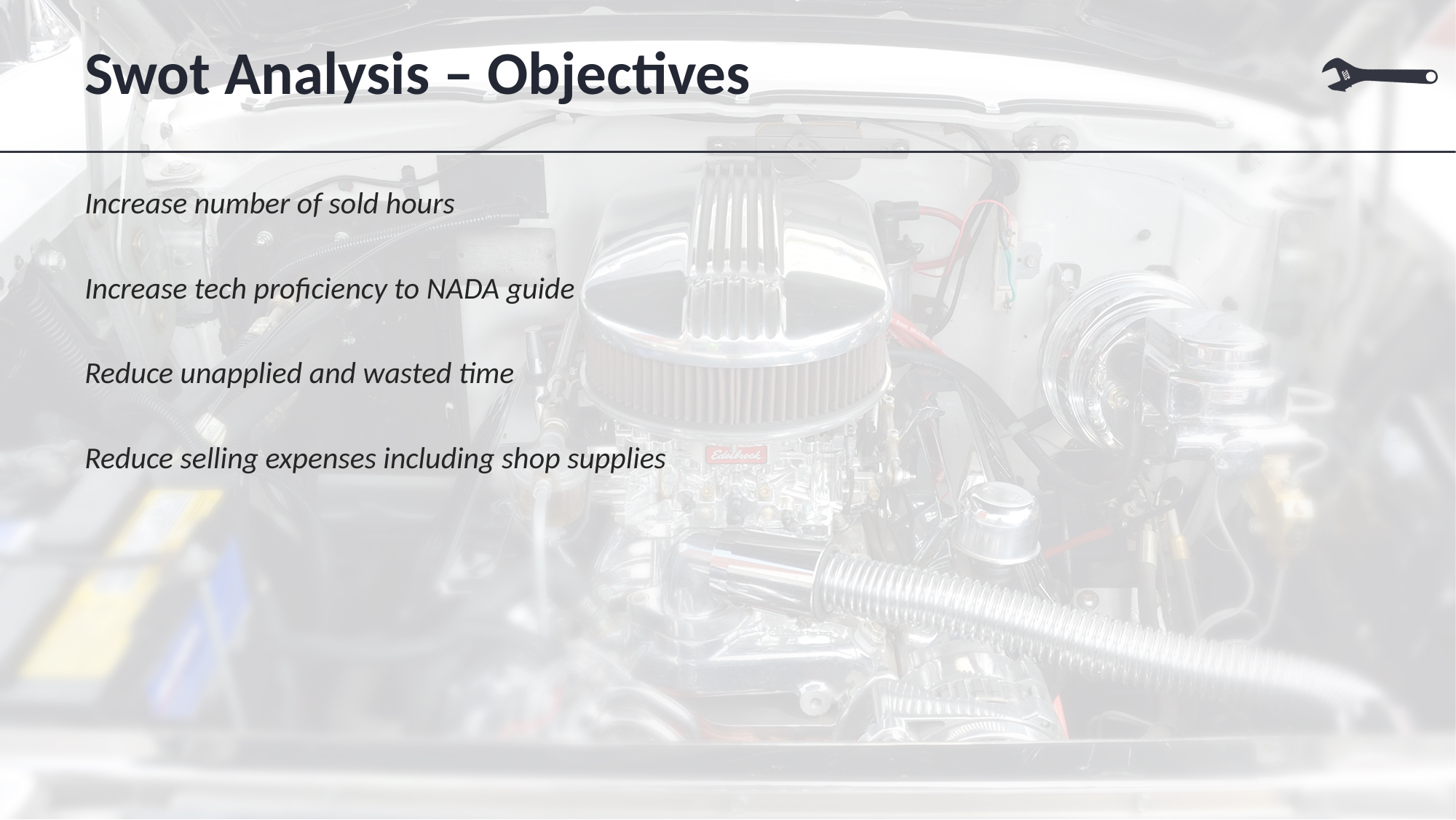

# Swot Analysis – Objectives
Increase number of sold hours

Increase tech proficiency to NADA guide

Reduce unapplied and wasted time

Reduce selling expenses including shop supplies